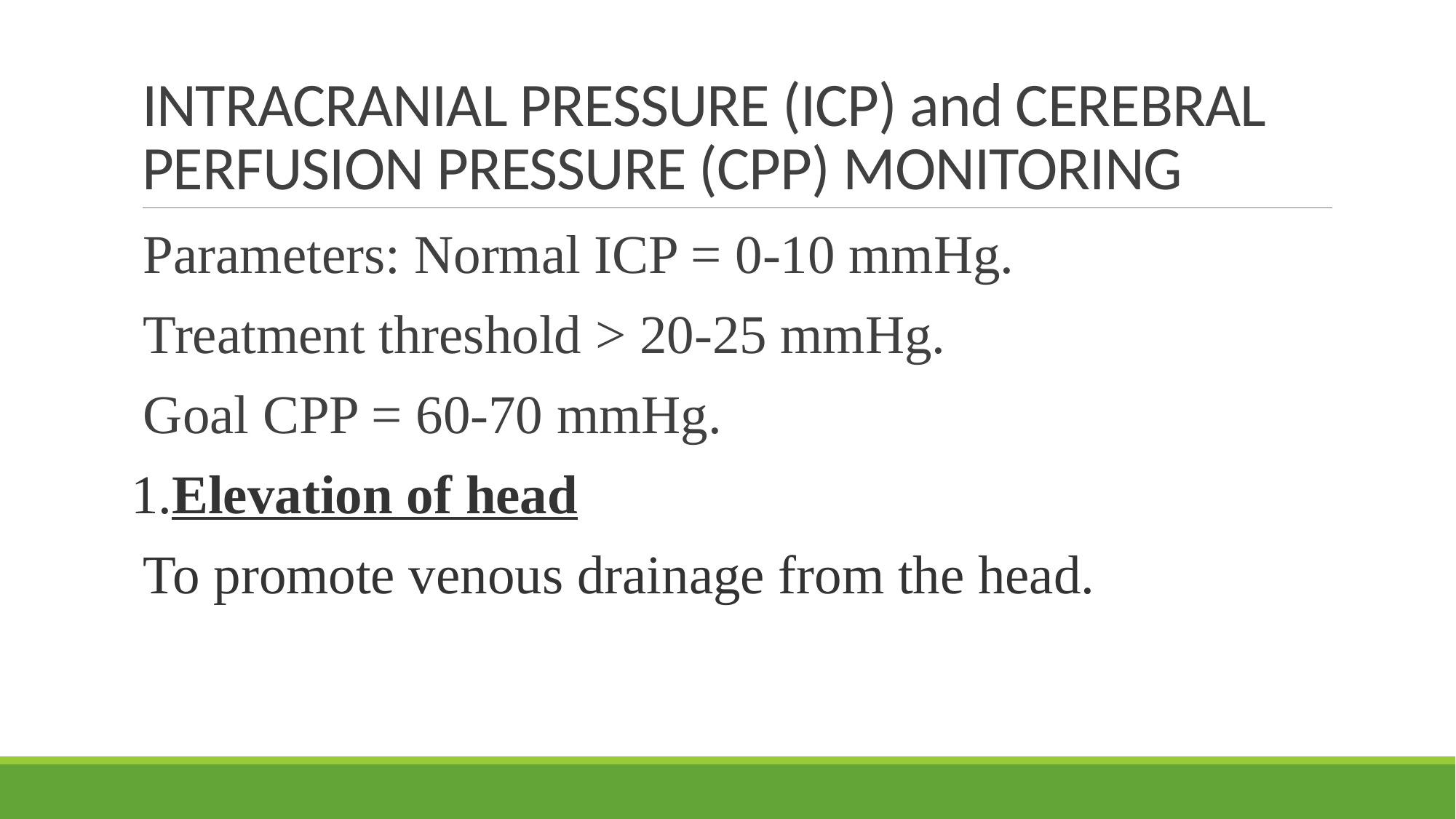

# INTRACRANIAL PRESSURE (ICP) and CEREBRAL PERFUSION PRESSURE (CPP) MONITORING
Parameters: Normal ICP = 0-10 mmHg.
Treatment threshold > 20-25 mmHg.
Goal CPP = 60-70 mmHg.
1.Elevation of head
To promote venous drainage from the head.